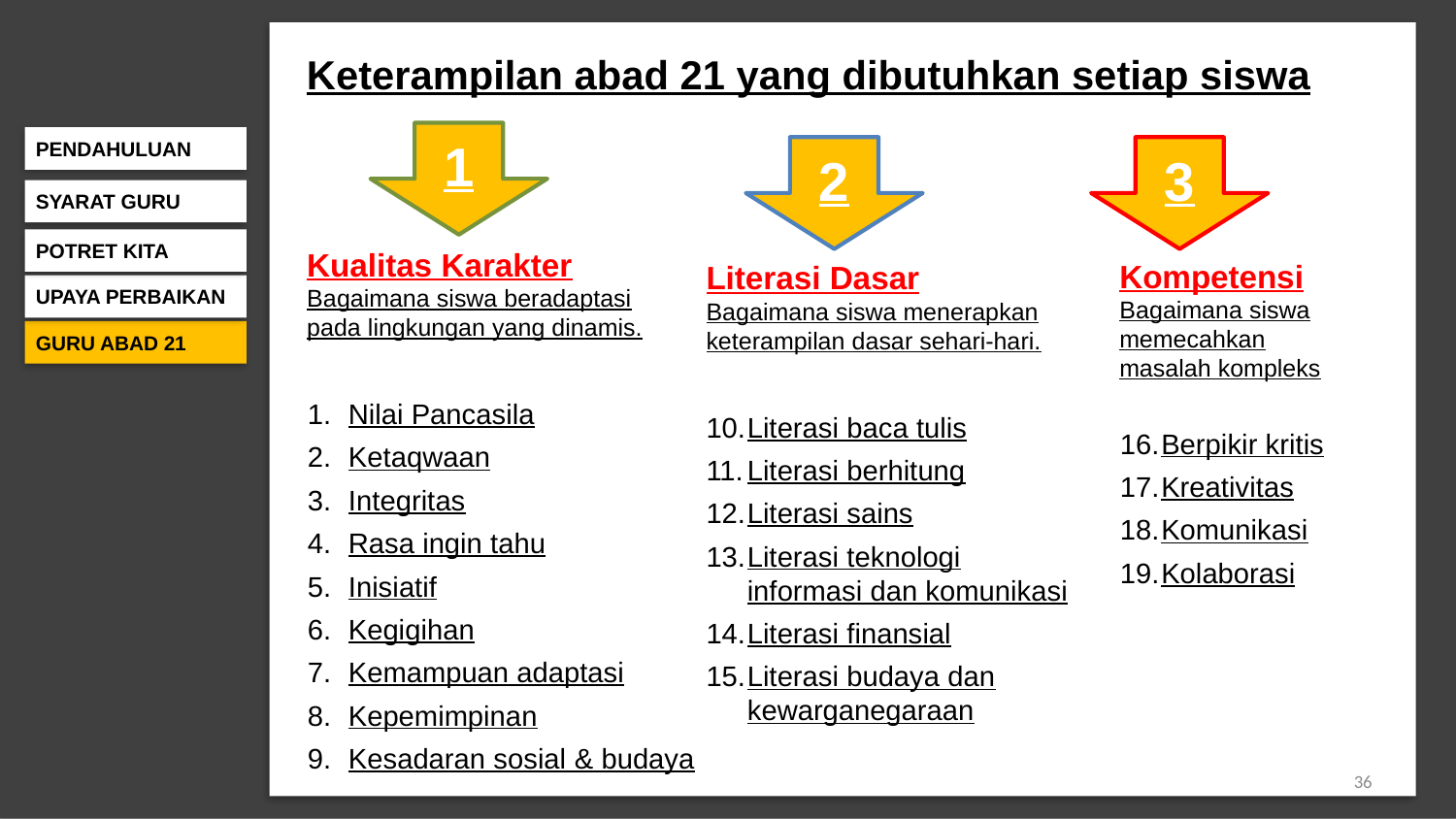

Keterampilan abad 21 yang dibutuhkan setiap siswa
1
PENDAHULUAN
2
3
SYARAT GURU
POTRET KITA
Kualitas Karakter
Bagaimana siswa beradaptasi
pada lingkungan yang dinamis.

Nilai Pancasila
Ketaqwaan
Integritas
Rasa ingin tahu
Inisiatif
Kegigihan
Kemampuan adaptasi
Kepemimpinan
Kesadaran sosial & budaya
Kompetensi
Bagaimana siswa memecahkan
masalah kompleks

Berpikir kritis
Kreativitas
Komunikasi
Kolaborasi
Literasi Dasar
Bagaimana siswa menerapkan
keterampilan dasar sehari-hari.

Literasi baca tulis
Literasi berhitung
Literasi sains
Literasi teknologi
informasi dan komunikasi
Literasi finansial
Literasi budaya dan
kewarganegaraan
UPAYA PERBAIKAN
GURU ABAD 21
36